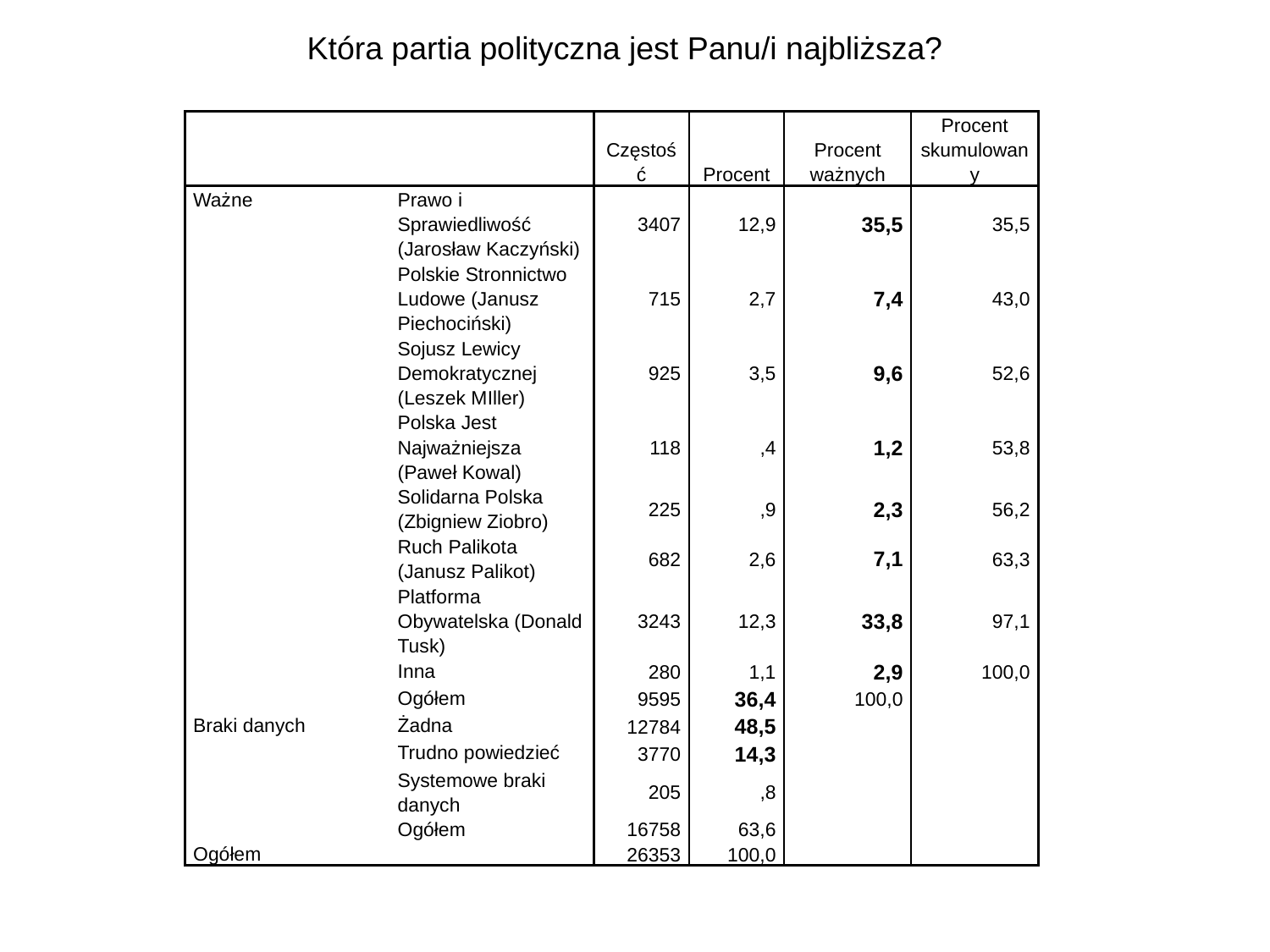

Która partia polityczna jest Panu/i najbliższa?

|  |  | Częstość | Procent | Procent ważnych | Procent skumulowany |
| --- | --- | --- | --- | --- | --- |
| Ważne | Prawo i Sprawiedliwość (Jarosław Kaczyński) | 3407 | 12,9 | 35,5 | 35,5 |
|  | Polskie Stronnictwo Ludowe (Janusz Piechociński) | 715 | 2,7 | 7,4 | 43,0 |
|  | Sojusz Lewicy Demokratycznej (Leszek MIller) | 925 | 3,5 | 9,6 | 52,6 |
|  | Polska Jest Najważniejsza (Paweł Kowal) | 118 | ,4 | 1,2 | 53,8 |
|  | Solidarna Polska (Zbigniew Ziobro) | 225 | ,9 | 2,3 | 56,2 |
|  | Ruch Palikota (Janusz Palikot) | 682 | 2,6 | 7,1 | 63,3 |
|  | Platforma Obywatelska (Donald Tusk) | 3243 | 12,3 | 33,8 | 97,1 |
|  | Inna | 280 | 1,1 | 2,9 | 100,0 |
|  | Ogółem | 9595 | 36,4 | 100,0 |  |
| Braki danych | Żadna | 12784 | 48,5 |  |  |
|  | Trudno powiedzieć | 3770 | 14,3 |  |  |
|  | Systemowe braki danych | 205 | ,8 |  |  |
|  | Ogółem | 16758 | 63,6 |  |  |
| Ogółem |  | 26353 | 100,0 |  |  |